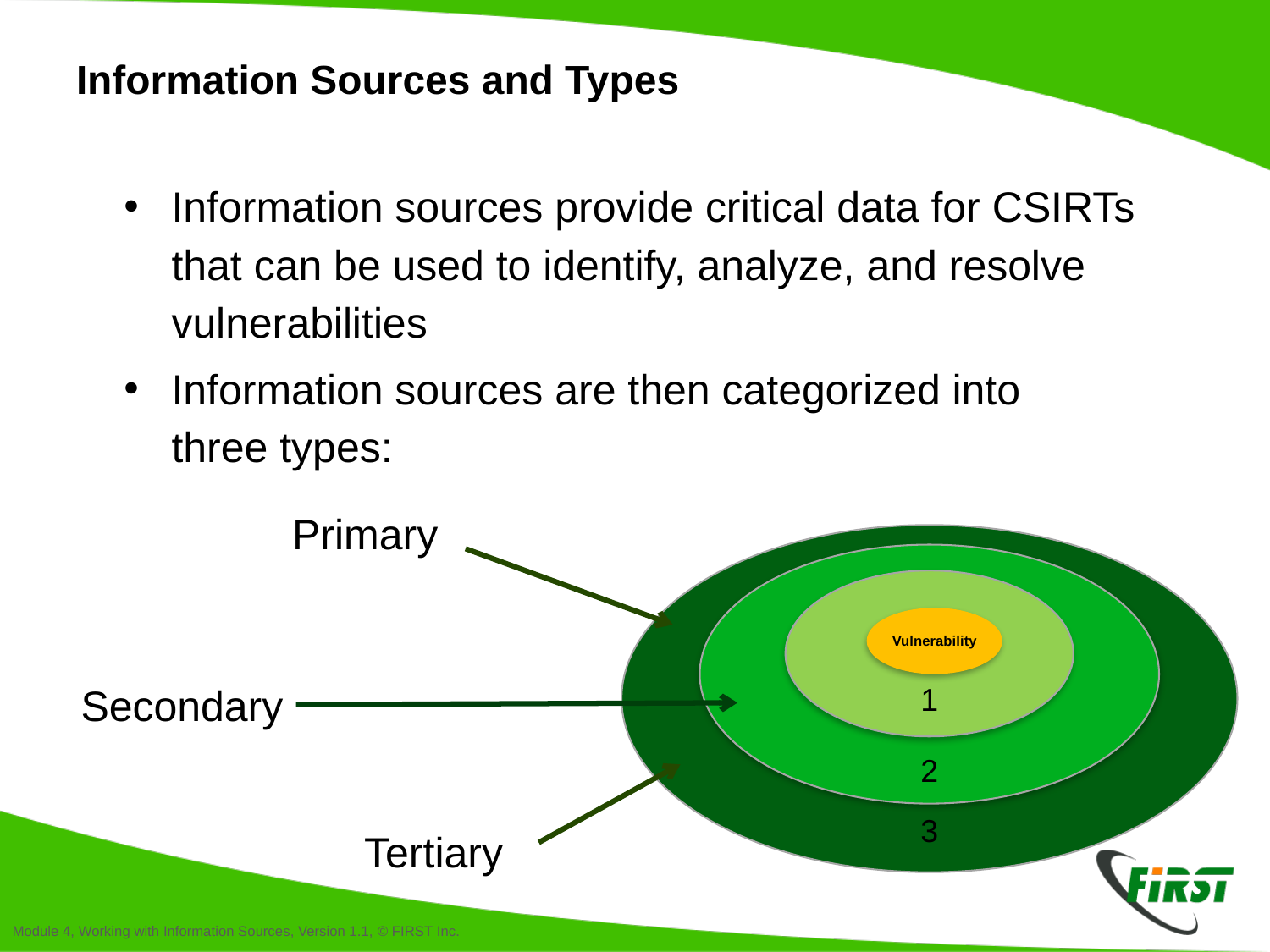

# Information Sources and Types
Information sources provide critical data for CSIRTs that can be used to identify, analyze, and resolve vulnerabilities
Information sources are then categorized into
three types:
Primary

Vulnerability
1
2
3
Secondary
Tertiary